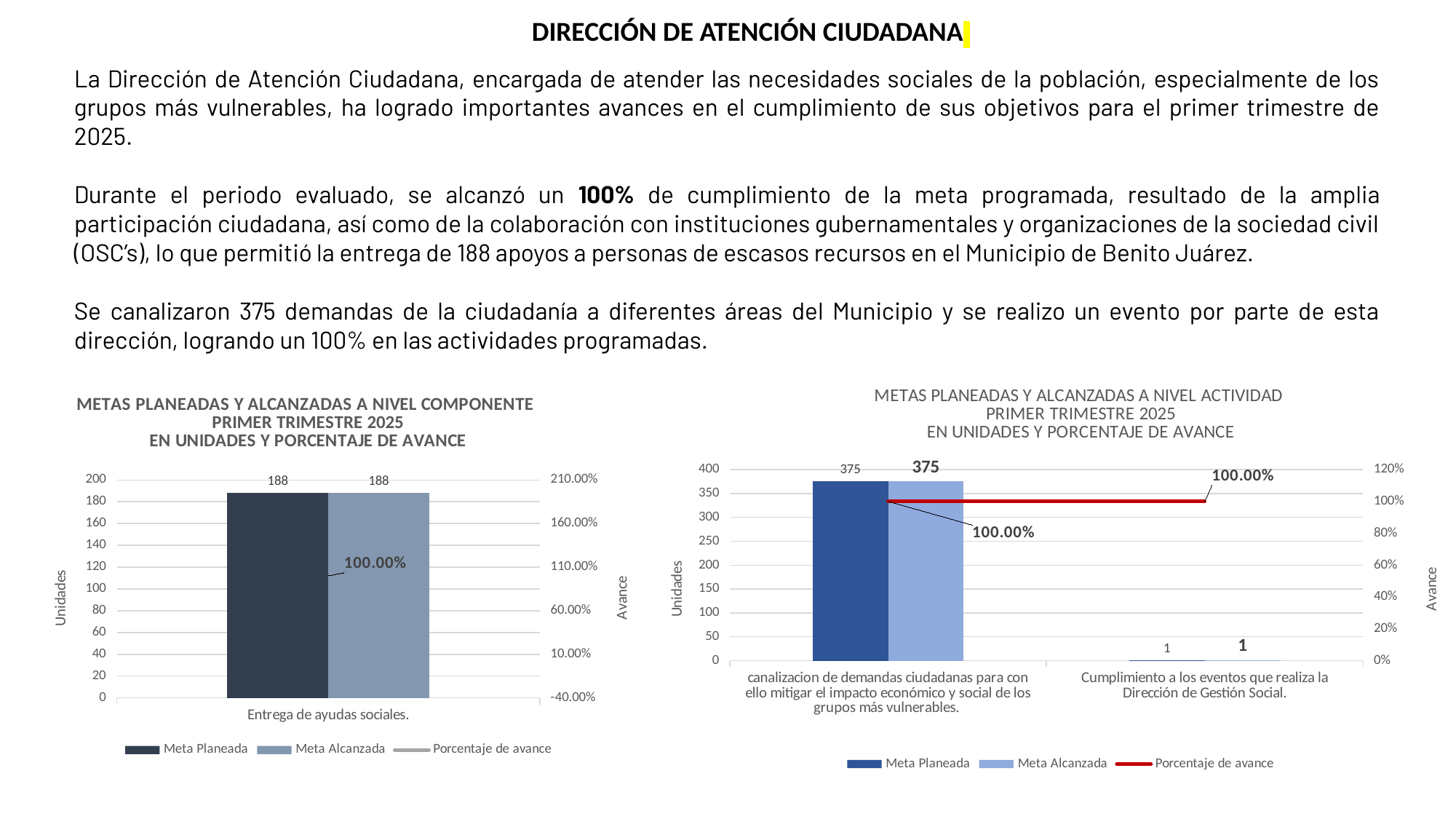

DIRECCIÓN DE ATENCIÓN CIUDADANA

La Dirección de Atención Ciudadana, encargada de atender las necesidades sociales de la población, especialmente de los grupos más vulnerables, ha logrado importantes avances en el cumplimiento de sus objetivos para el primer trimestre de 2025.

Durante el periodo evaluado, se alcanzó un 100% de cumplimiento de la meta programada, resultado de la amplia participación ciudadana, así como de la colaboración con instituciones gubernamentales y organizaciones de la sociedad civil (OSC’s), lo que permitió la entrega de 188 apoyos a personas de escasos recursos en el Municipio de Benito Juárez.

Se canalizaron 375 demandas de la ciudadanía a diferentes áreas del Municipio y se realizo un evento por parte de esta dirección, logrando un 100% en las actividades programadas.

### Chart: METAS PLANEADAS Y ALCANZADAS A NIVEL ACTIVIDAD
PRIMER TRIMESTRE 2025
EN UNIDADES Y PORCENTAJE DE AVANCE

| Category | Meta Planeada | Meta Alcanzada |  |
|---|---|---|---|
| canalizacion de demandas ciudadanas para con ello mitigar el impacto económico y social de los grupos más vulnerables.  | 375.0 | 375.0 | 1.0 |
| Cumplimiento a los eventos que realiza la Dirección de Gestión Social. | 1.0 | 1.0 | 1.0 |

### Chart: METAS PLANEADAS Y ALCANZADAS A NIVEL COMPONENTE
PRIMER TRIMESTRE 2025
EN UNIDADES Y PORCENTAJE DE AVANCE

| Category | Meta Planeada | Meta Alcanzada |  |
|---|---|---|---|
| Entrega de ayudas sociales. | 188.0 | 188.0 | 1.0 |